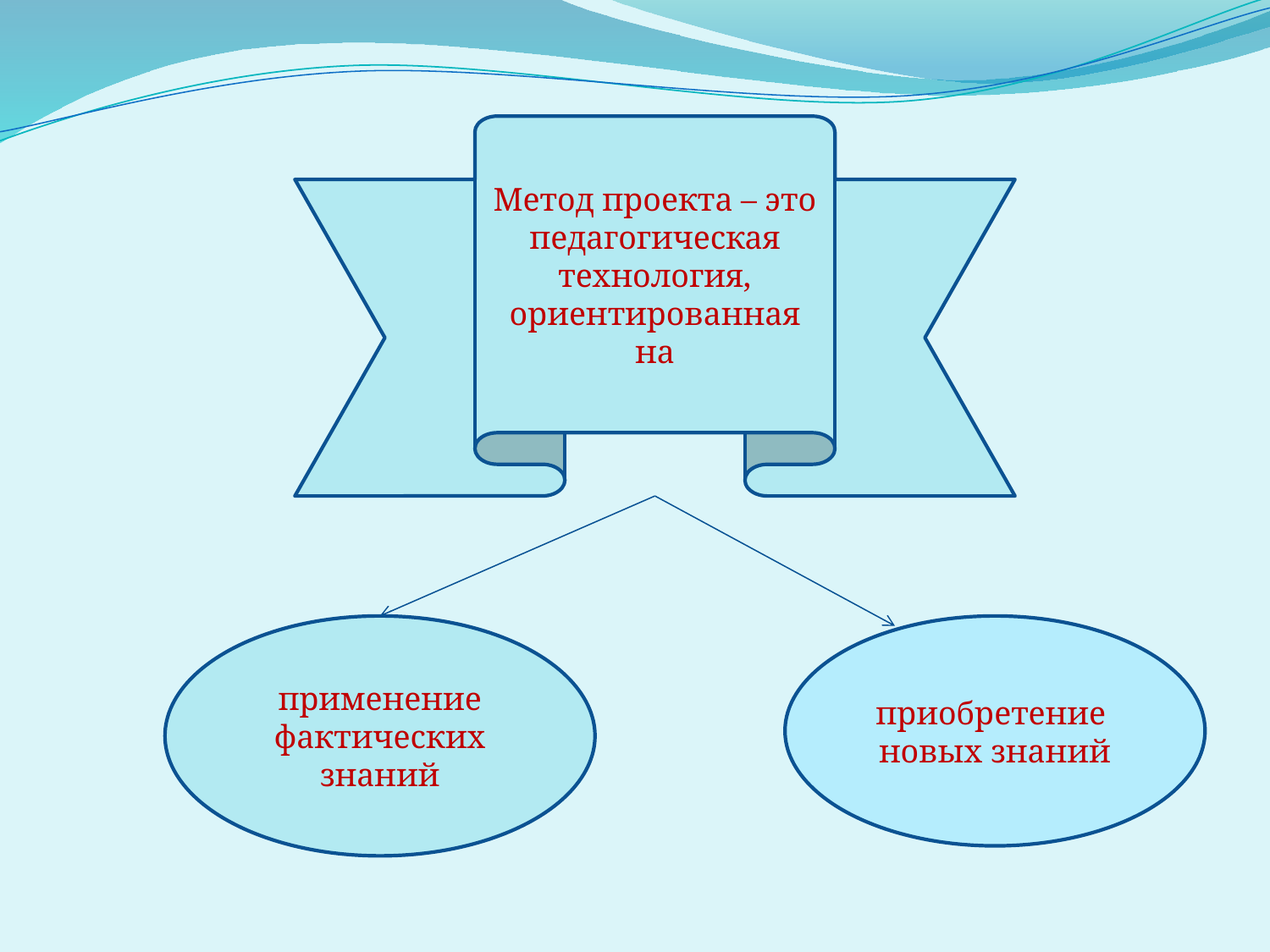

#
Метод проекта – это педагогическая технология, ориентированная на
применение фактических знаний
приобретение  новых знаний